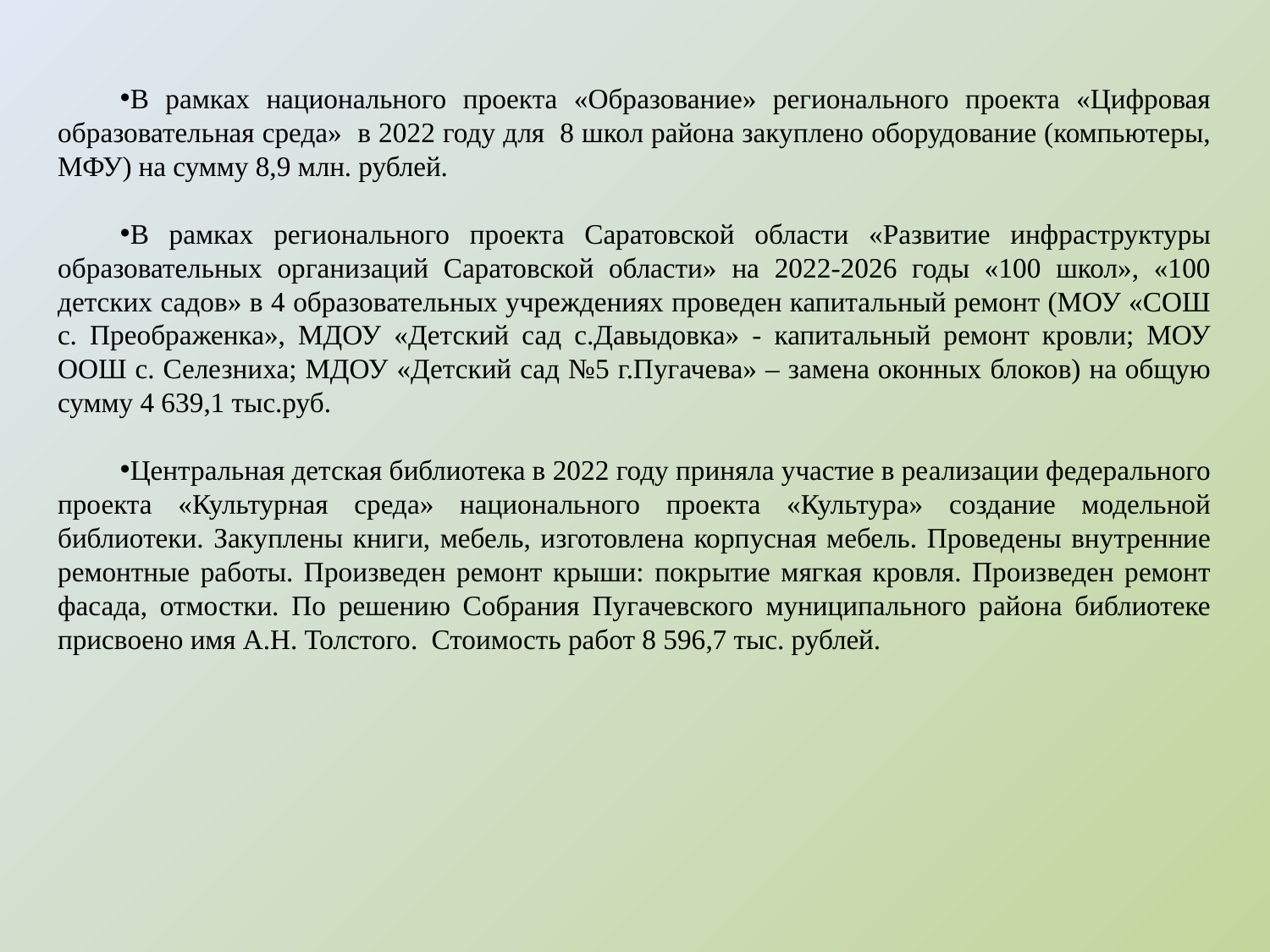

В рамках национального проекта «Образование» регионального проекта «Цифровая образовательная среда»  в 2022 году для  8 школ района закуплено оборудование (компьютеры, МФУ) на сумму 8,9 млн. рублей.

В рамках регионального проекта Саратовской области «Развитие инфраструктуры образовательных организаций Саратовской области» на 2022-2026 годы «100 школ», «100 детских садов» в 4 образовательных учреждениях проведен капитальный ремонт (МОУ «СОШ с. Преображенка», МДОУ «Детский сад с.Давыдовка» - капитальный ремонт кровли; МОУ ООШ с. Селезниха; МДОУ «Детский сад №5 г.Пугачева» – замена оконных блоков) на общую сумму 4 639,1 тыс.руб.

Центральная детская библиотека в 2022 году приняла участие в реализации федерального проекта «Культурная среда» национального проекта «Культура» создание модельной библиотеки. Закуплены книги, мебель, изготовлена корпусная мебель. Проведены внутренние ремонтные работы. Произведен ремонт крыши: покрытие мягкая кровля. Произведен ремонт фасада, отмостки. По решению Собрания Пугачевского муниципального района библиотеке присвоено имя А.Н. Толстого.  Стоимость работ 8 596,7 тыс. рублей.